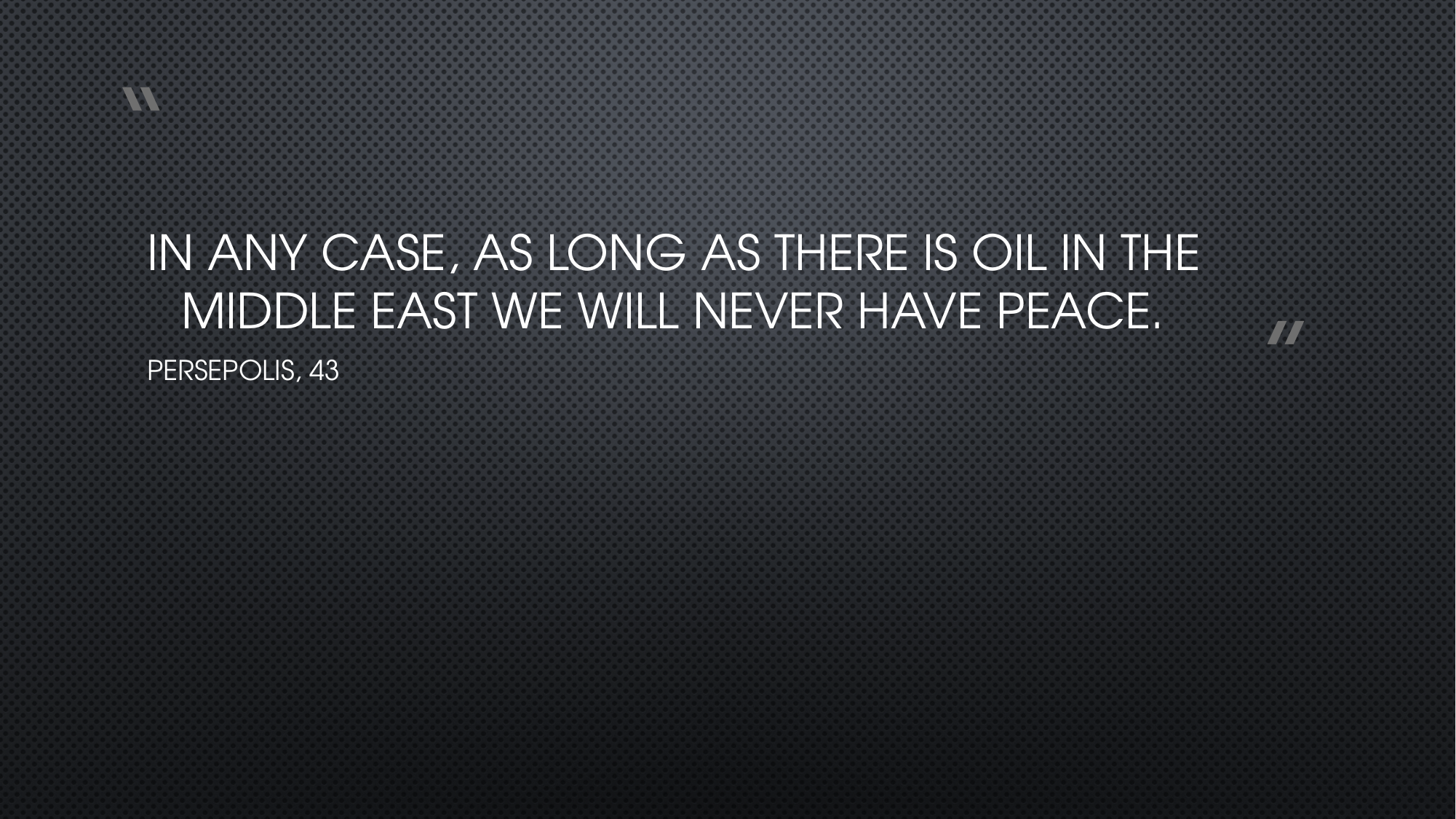

In any Case, as long as there is oil in the Middle East we will never have peace.
Persepolis, 43